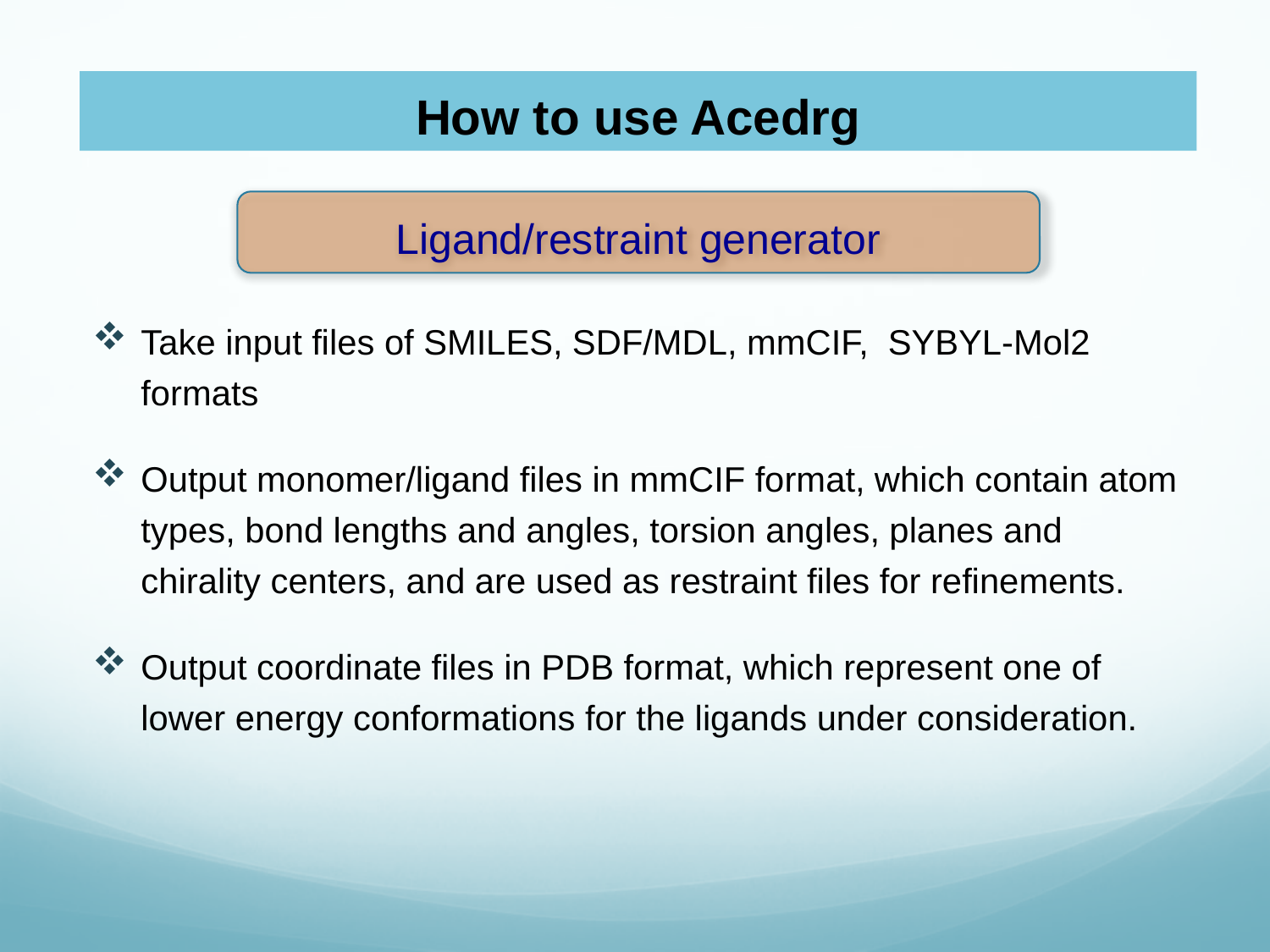

# How to use Acedrg
Ligand/restraint generator
Take input files of SMILES, SDF/MDL, mmCIF,  SYBYL-Mol2 formats
Output monomer/ligand files in mmCIF format, which contain atom types, bond lengths and angles, torsion angles, planes and chirality centers, and are used as restraint files for refinements.
Output coordinate files in PDB format, which represent one of lower energy conformations for the ligands under consideration.